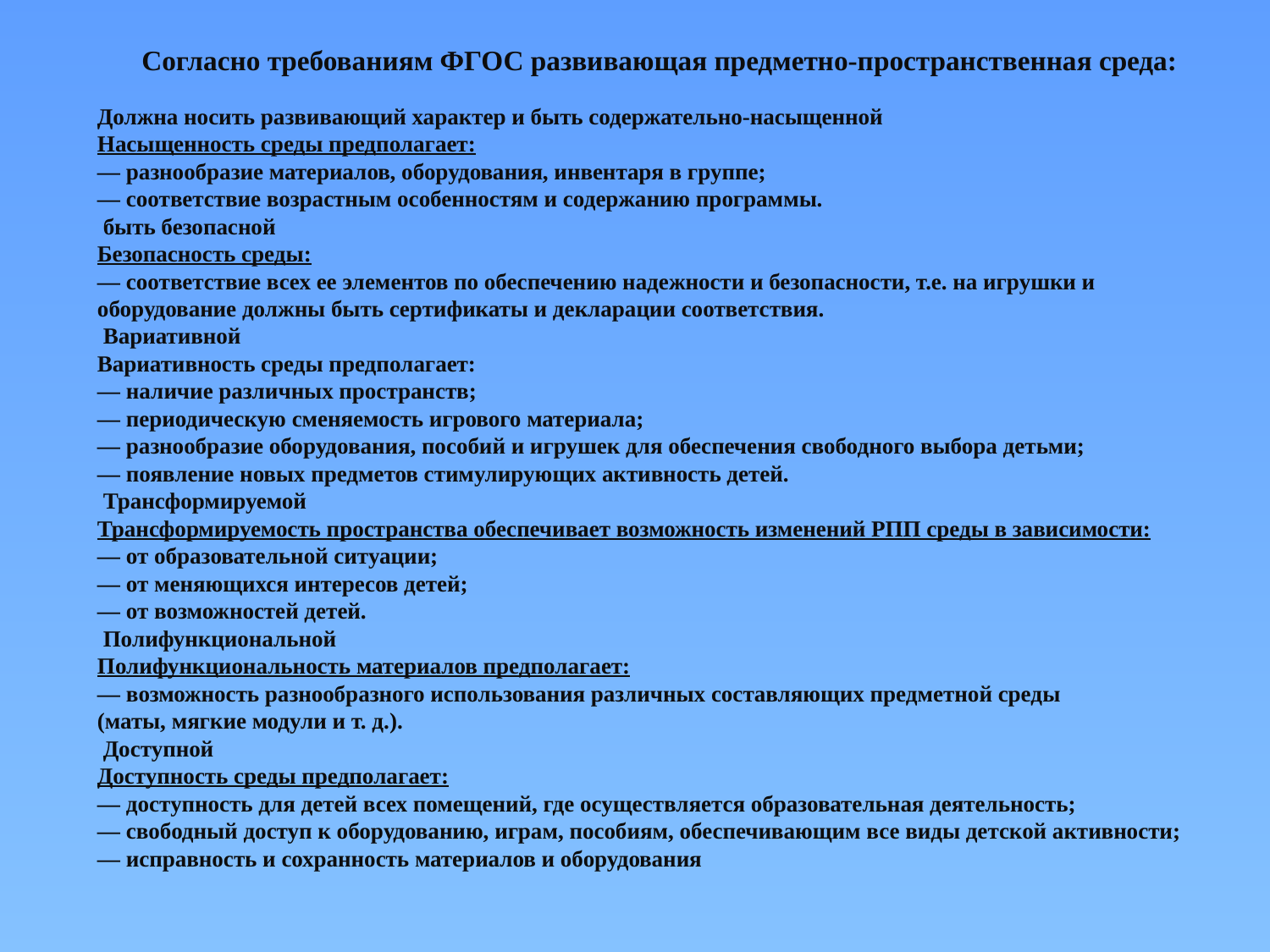

Согласно требованиям ФГОС развивающая предметно-пространственная среда:
Должна носить развивающий характер и быть содержательно-насыщенной
Насыщенность среды предполагает:
— разнообразие материалов, оборудования, инвентаря в группе;
— соответствие возрастным особенностям и содержанию программы.
 быть безопасной
Безопасность среды:
— соответствие всех ее элементов по обеспечению надежности и безопасности, т.е. на игрушки и оборудование должны быть сертификаты и декларации соответствия.
 Вариативной
Вариативность среды предполагает:
— наличие различных пространств;
— периодическую сменяемость игрового материала;
— разнообразие оборудования, пособий и игрушек для обеспечения свободного выбора детьми;
— появление новых предметов стимулирующих активность детей.
 Трансформируемой
Трансформируемость пространства обеспечивает возможность изменений РПП среды в зависимости:
— от образовательной ситуации;
— от меняющихся интересов детей;
— от возможностей детей.
 Полифункциональной
Полифункциональность материалов предполагает:
— возможность разнообразного использования различных составляющих предметной среды
(маты, мягкие модули и т. д.).
 Доступной
Доступность среды предполагает:
— доступность для детей всех помещений, где осуществляется образовательная деятельность;
— свободный доступ к оборудованию, играм, пособиям, обеспечивающим все виды детской активности;
— исправность и сохранность материалов и оборудования